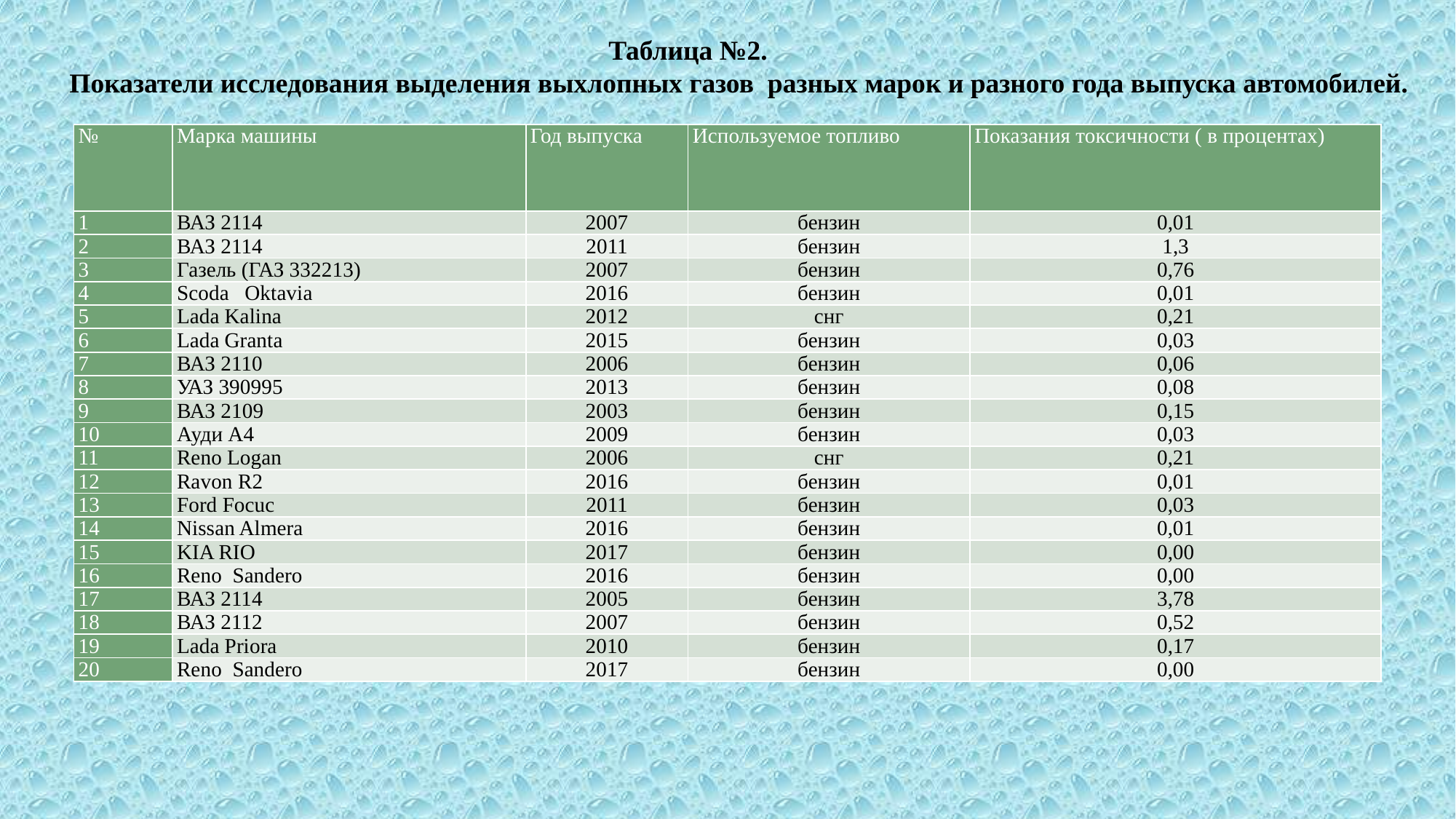

Таблица №2.
 Показатели исследования выделения выхлопных газов  разных марок и разного года выпуска автомобилей.
| № | Марка машины | Год выпуска | Используемое топливо | Показания токсичности ( в процентах) |
| --- | --- | --- | --- | --- |
| 1 | ВАЗ 2114 | 2007 | бензин | 0,01 |
| 2 | ВАЗ 2114 | 2011 | бензин | 1,3 |
| 3 | Газель (ГАЗ 332213) | 2007 | бензин | 0,76 |
| 4 | Scoda Oktavia | 2016 | бензин | 0,01 |
| 5 | Lada Kalina | 2012 | снг | 0,21 |
| 6 | Lada Granta | 2015 | бензин | 0,03 |
| 7 | ВАЗ 2110 | 2006 | бензин | 0,06 |
| 8 | УАЗ 390995 | 2013 | бензин | 0,08 |
| 9 | ВАЗ 2109 | 2003 | бензин | 0,15 |
| 10 | Ауди А4 | 2009 | бензин | 0,03 |
| 11 | Reno Logan | 2006 | снг | 0,21 |
| 12 | Ravon R2 | 2016 | бензин | 0,01 |
| 13 | Ford Focuc | 2011 | бензин | 0,03 |
| 14 | Nissan Almera | 2016 | бензин | 0,01 |
| 15 | KIA RIO | 2017 | бензин | 0,00 |
| 16 | Reno Sandero | 2016 | бензин | 0,00 |
| 17 | ВАЗ 2114 | 2005 | бензин | 3,78 |
| 18 | ВАЗ 2112 | 2007 | бензин | 0,52 |
| 19 | Lada Priora | 2010 | бензин | 0,17 |
| 20 | Reno Sandero | 2017 | бензин | 0,00 |